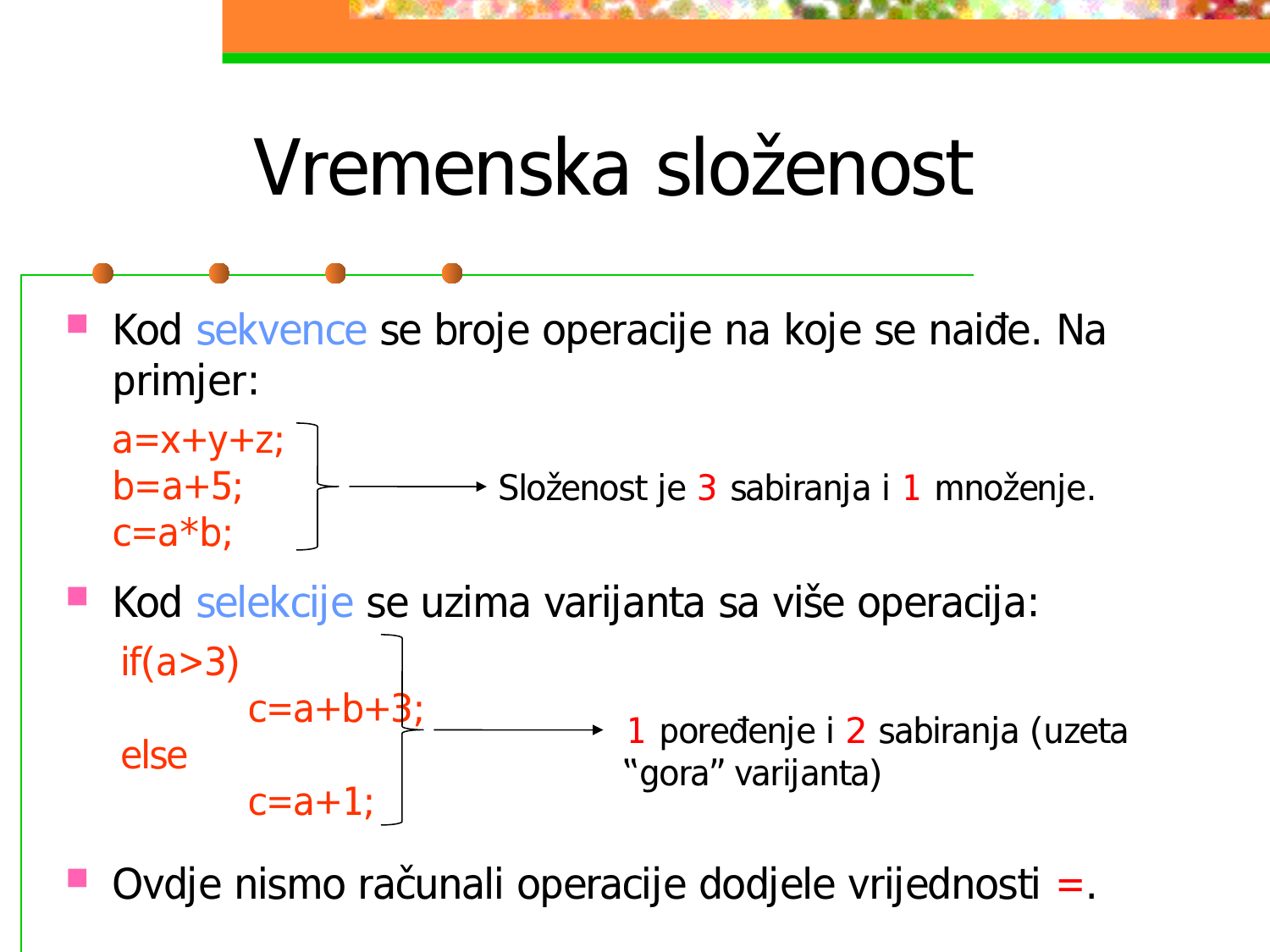

# Vremenska složenost
Kod sekvence se broje operacije na koje se naiđe. Na primjer:
a=x+y+z;
b=a+5;
c=a*b;
Kod selekcije se uzima varijanta sa više operacija:
if(a>3)
	c=a+b+3;
else
	c=a+1;

Ovdje nismo računali operacije dodjele vrijednosti =.

Složenost je 3 sabiranja i 1 množenje.

1 poređenje i 2 sabiranja (uzeta “gora” varijanta)